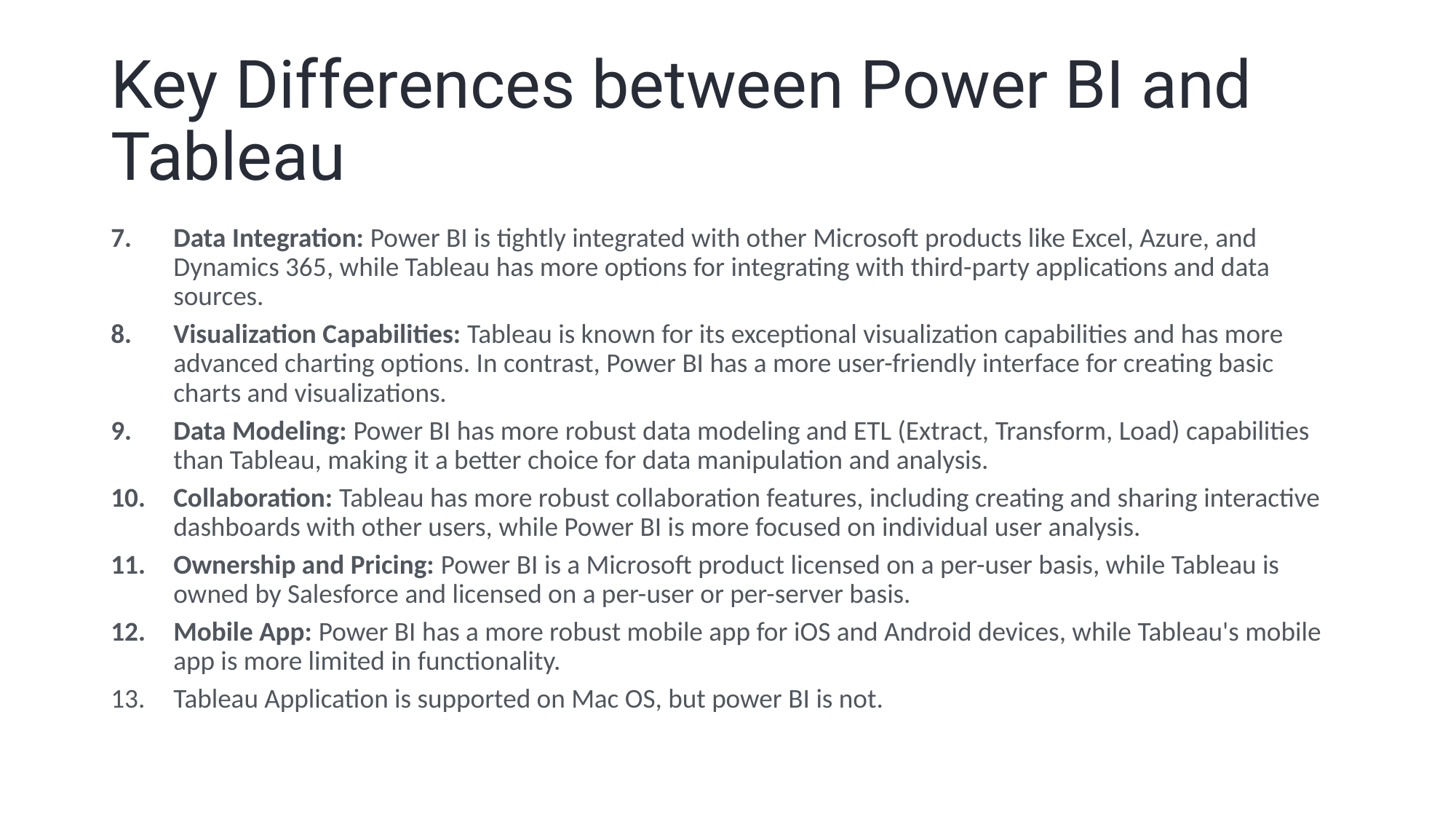

# Key Differences between Power BI and Tableau
Data Integration: Power BI is tightly integrated with other Microsoft products like Excel, Azure, and Dynamics 365, while Tableau has more options for integrating with third-party applications and data sources.
Visualization Capabilities: Tableau is known for its exceptional visualization capabilities and has more advanced charting options. In contrast, Power BI has a more user-friendly interface for creating basic charts and visualizations.
Data Modeling: Power BI has more robust data modeling and ETL (Extract, Transform, Load) capabilities than Tableau, making it a better choice for data manipulation and analysis.
Collaboration: Tableau has more robust collaboration features, including creating and sharing interactive dashboards with other users, while Power BI is more focused on individual user analysis.
Ownership and Pricing: Power BI is a Microsoft product licensed on a per-user basis, while Tableau is owned by Salesforce and licensed on a per-user or per-server basis.
Mobile App: Power BI has a more robust mobile app for iOS and Android devices, while Tableau's mobile app is more limited in functionality.
Tableau Application is supported on Mac OS, but power BI is not.